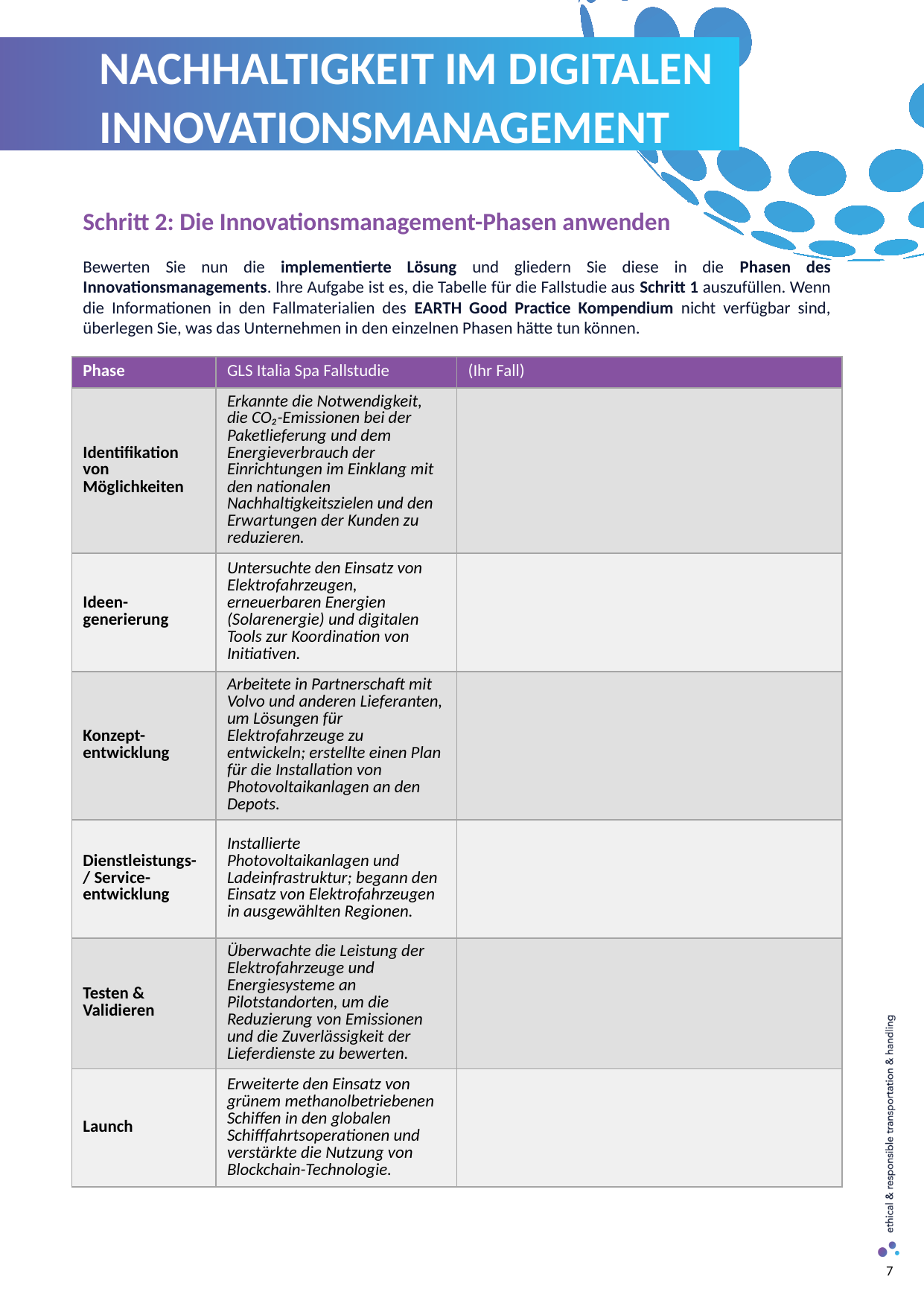

NACHHALTIGKEIT IM DIGITALEN INNOVATIONSMANAGEMENT
Schritt 2: Die Innovationsmanagement-Phasen anwenden

Bewerten Sie nun die implementierte Lösung und gliedern Sie diese in die Phasen des Innovationsmanagements. Ihre Aufgabe ist es, die Tabelle für die Fallstudie aus Schritt 1 auszufüllen. Wenn die Informationen in den Fallmaterialien des EARTH Good Practice Kompendium nicht verfügbar sind, überlegen Sie, was das Unternehmen in den einzelnen Phasen hätte tun können.

| Phase | GLS Italia Spa Fallstudie | (Ihr Fall) |
| --- | --- | --- |
| Identifikation von Möglichkeiten | Erkannte die Notwendigkeit, die CO₂-Emissionen bei der Paketlieferung und dem Energieverbrauch der Einrichtungen im Einklang mit den nationalen Nachhaltigkeitszielen und den Erwartungen der Kunden zu reduzieren. |  |
| Ideen-generierung | Untersuchte den Einsatz von Elektrofahrzeugen, erneuerbaren Energien (Solarenergie) und digitalen Tools zur Koordination von Initiativen. |  |
| Konzept-entwicklung | Arbeitete in Partnerschaft mit Volvo und anderen Lieferanten, um Lösungen für Elektrofahrzeuge zu entwickeln; erstellte einen Plan für die Installation von Photovoltaikanlagen an den Depots. |  |
| Dienstleistungs- / Service-entwicklung | Installierte Photovoltaikanlagen und Ladeinfrastruktur; begann den Einsatz von Elektrofahrzeugen in ausgewählten Regionen. |  |
| Testen & Validieren | Überwachte die Leistung der Elektrofahrzeuge und Energiesysteme an Pilotstandorten, um die Reduzierung von Emissionen und die Zuverlässigkeit der Lieferdienste zu bewerten. |  |
| Launch | Erweiterte den Einsatz von grünem methanolbetriebenen Schiffen in den globalen Schifffahrtsoperationen und verstärkte die Nutzung von Blockchain-Technologie. |  |
7